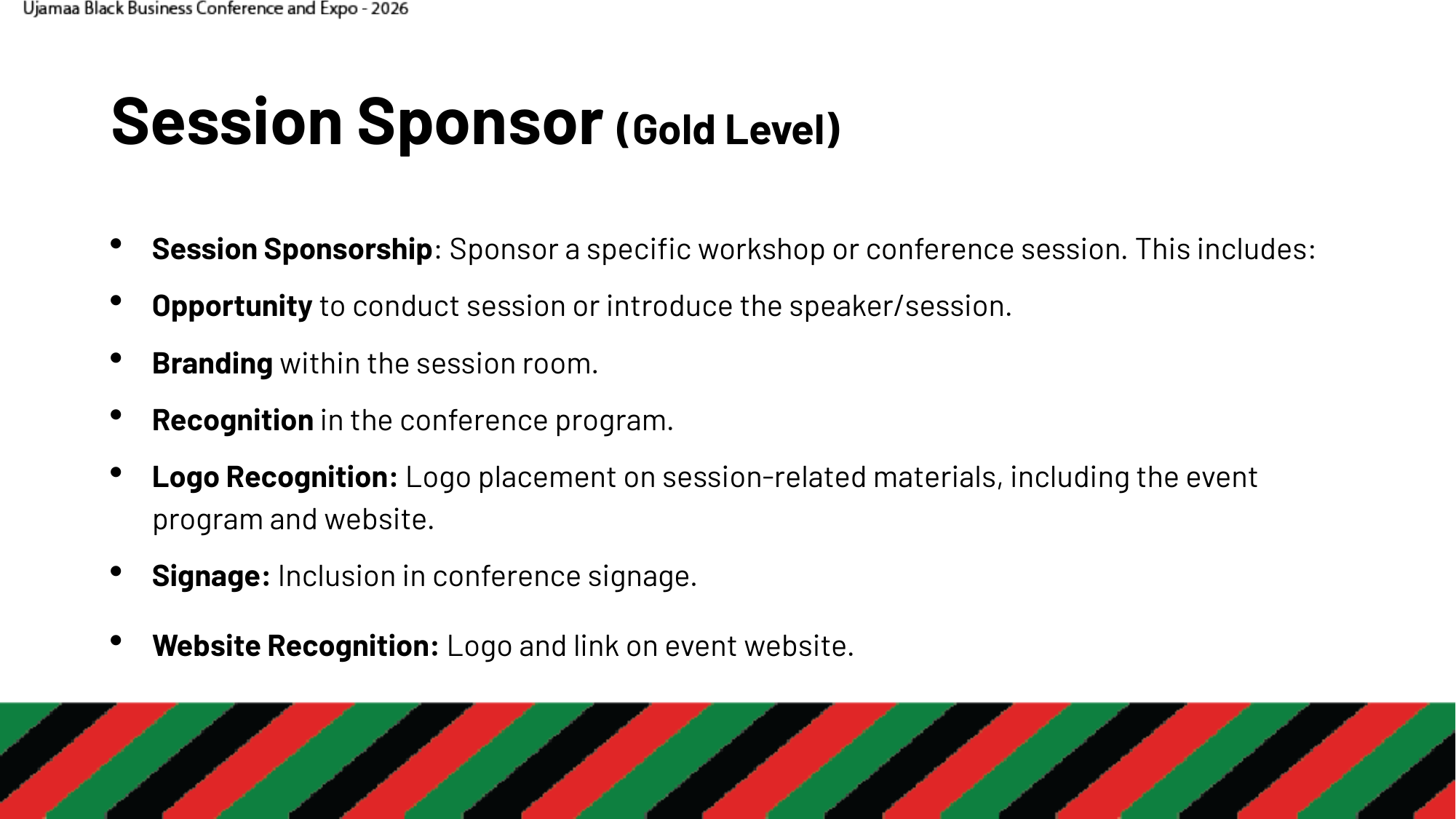

# Session Sponsor (Gold Level)
Session Sponsorship: Sponsor a specific workshop or conference session. This includes:
Opportunity to conduct session or introduce the speaker/session.
Branding within the session room.
Recognition in the conference program.
Logo Recognition: Logo placement on session-related materials, including the event program and website.
Signage: Inclusion in conference signage.
Website Recognition: Logo and link on event website.